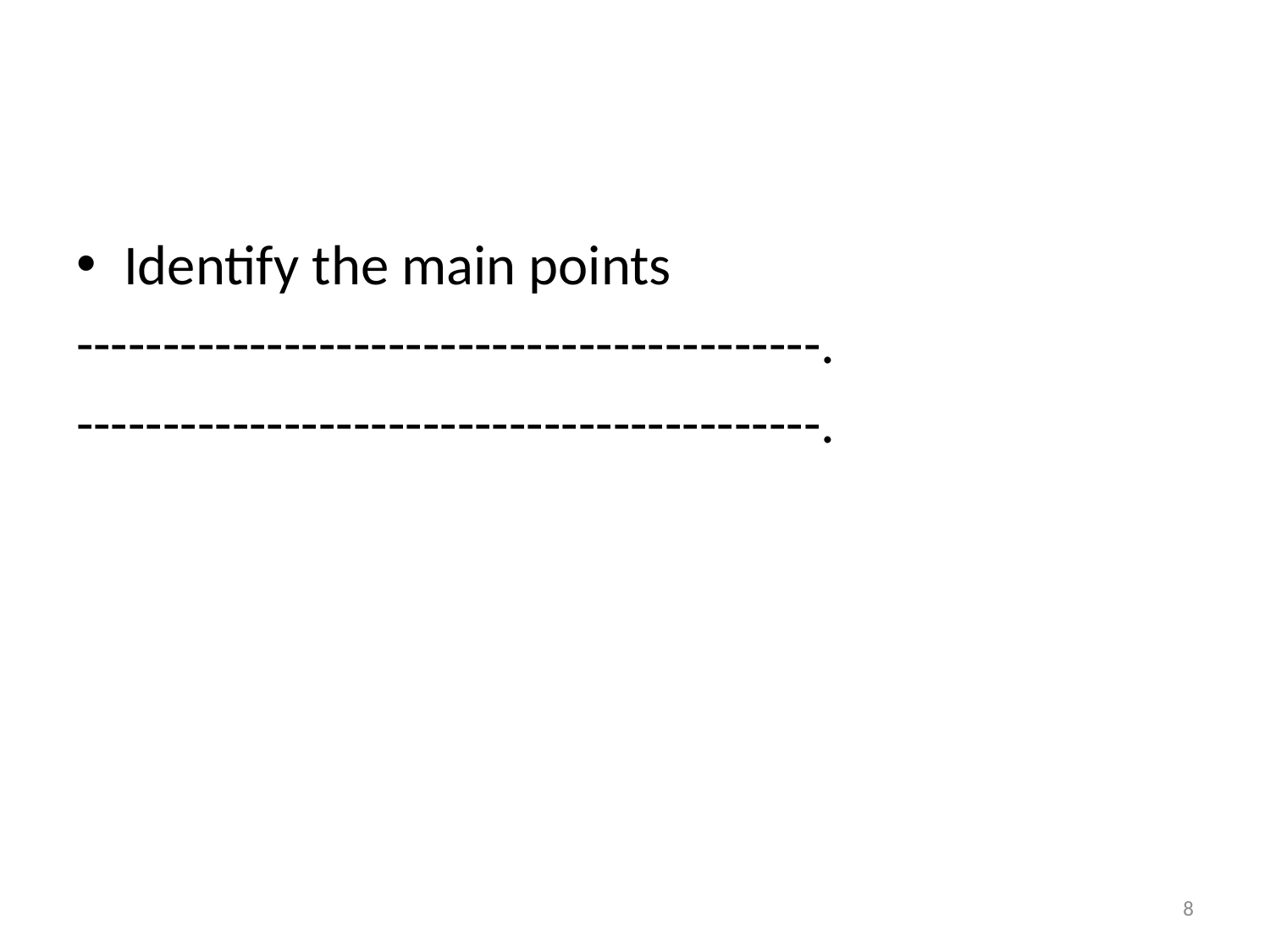

Identify the main points
-------------------------------------------.
-------------------------------------------.
8